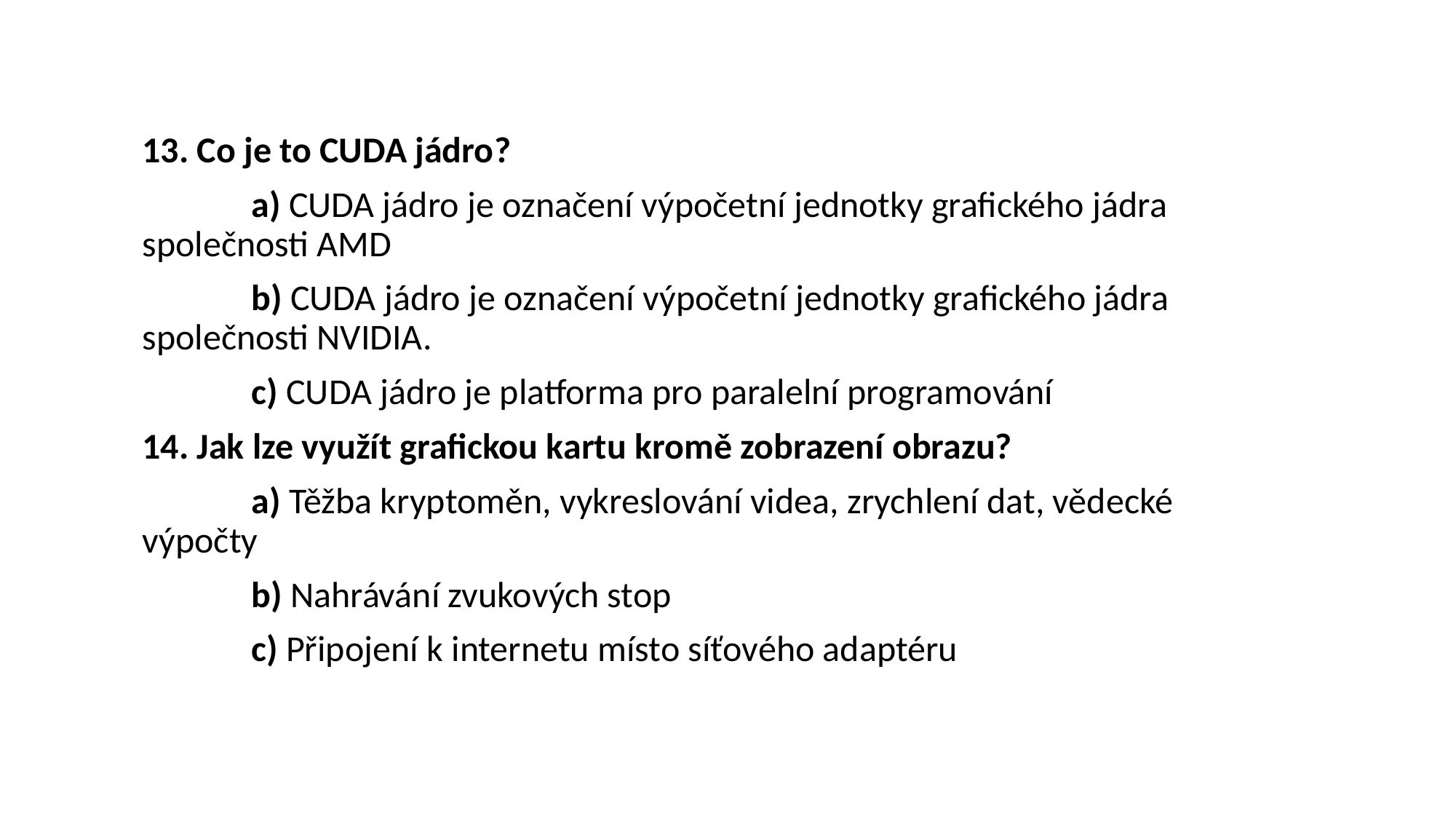

13. Co je to CUDA jádro?
	a) CUDA jádro je označení výpočetní jednotky grafického jádra 	společnosti AMD
	b) CUDA jádro je označení výpočetní jednotky grafického jádra 	společnosti NVIDIA.
	c) CUDA jádro je platforma pro paralelní programování
14. Jak lze využít grafickou kartu kromě zobrazení obrazu?
	a) Těžba kryptoměn, vykreslování videa, zrychlení dat, vědecké 	výpočty
	b) Nahrávání zvukových stop
	c) Připojení k internetu místo síťového adaptéru